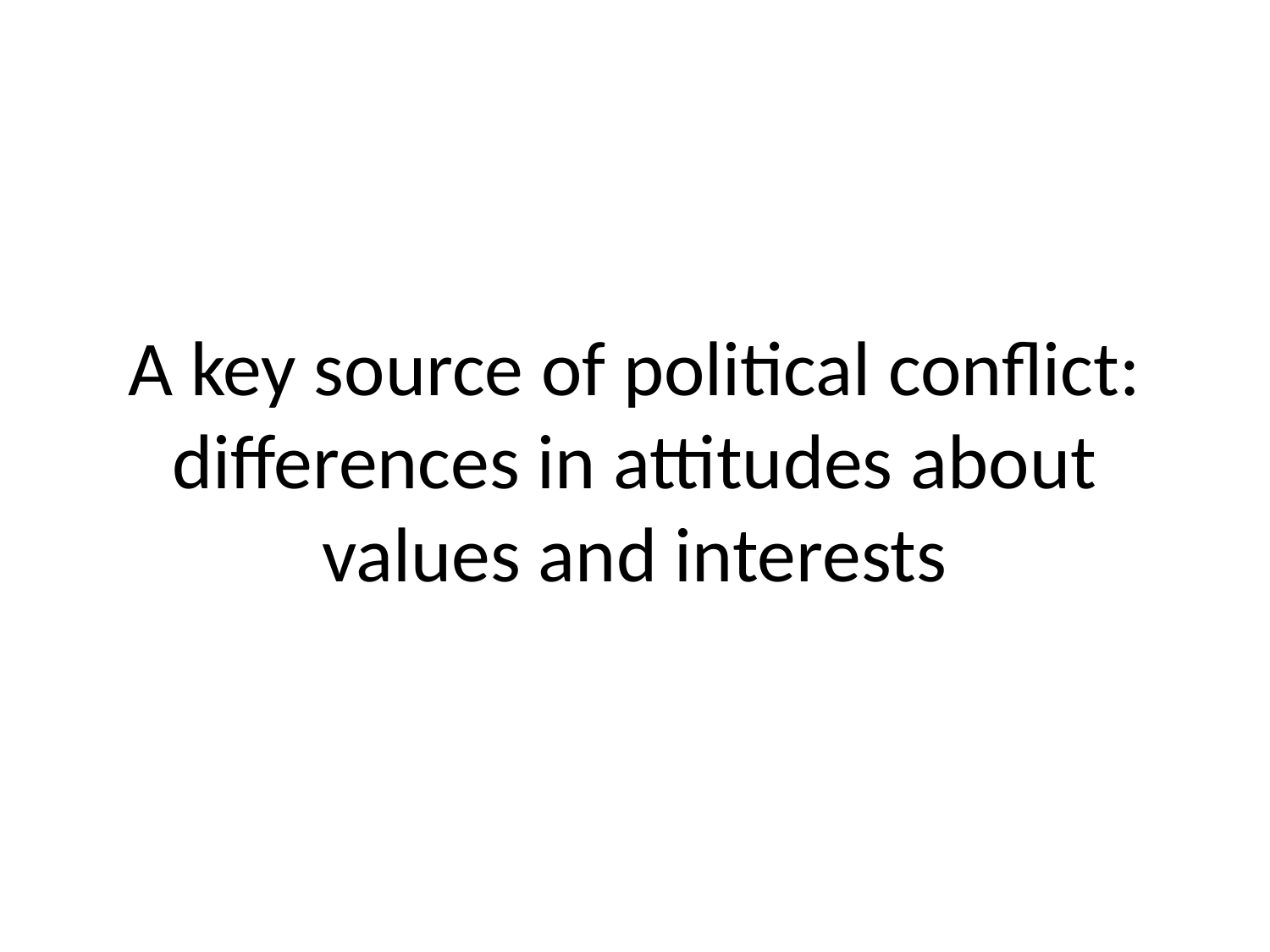

# A key source of political conflict: differences in attitudes about values and interests